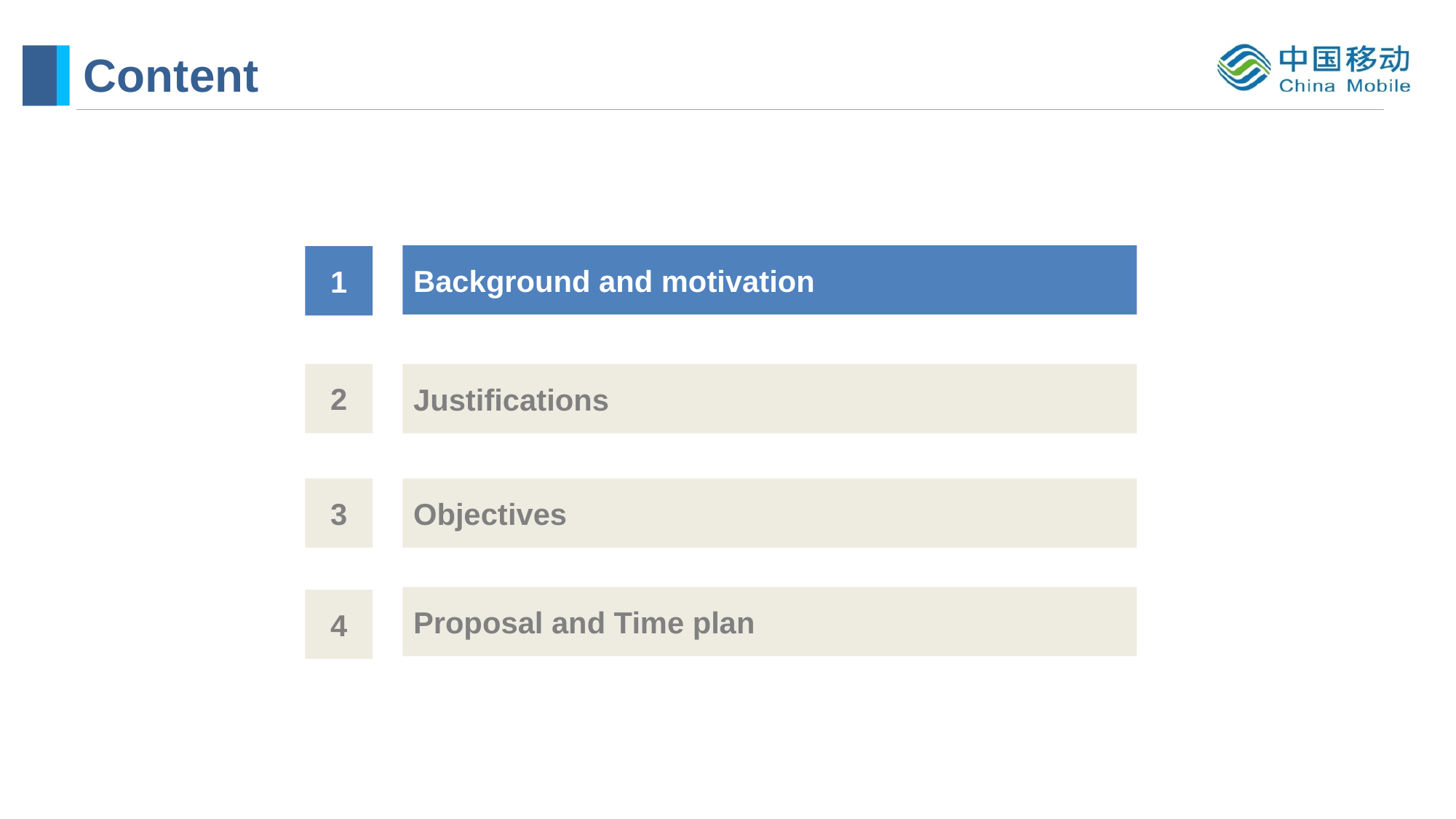

# Content
Background and motivation
1
2
Justifications
3
Objectives

Proposal and Time plan
4